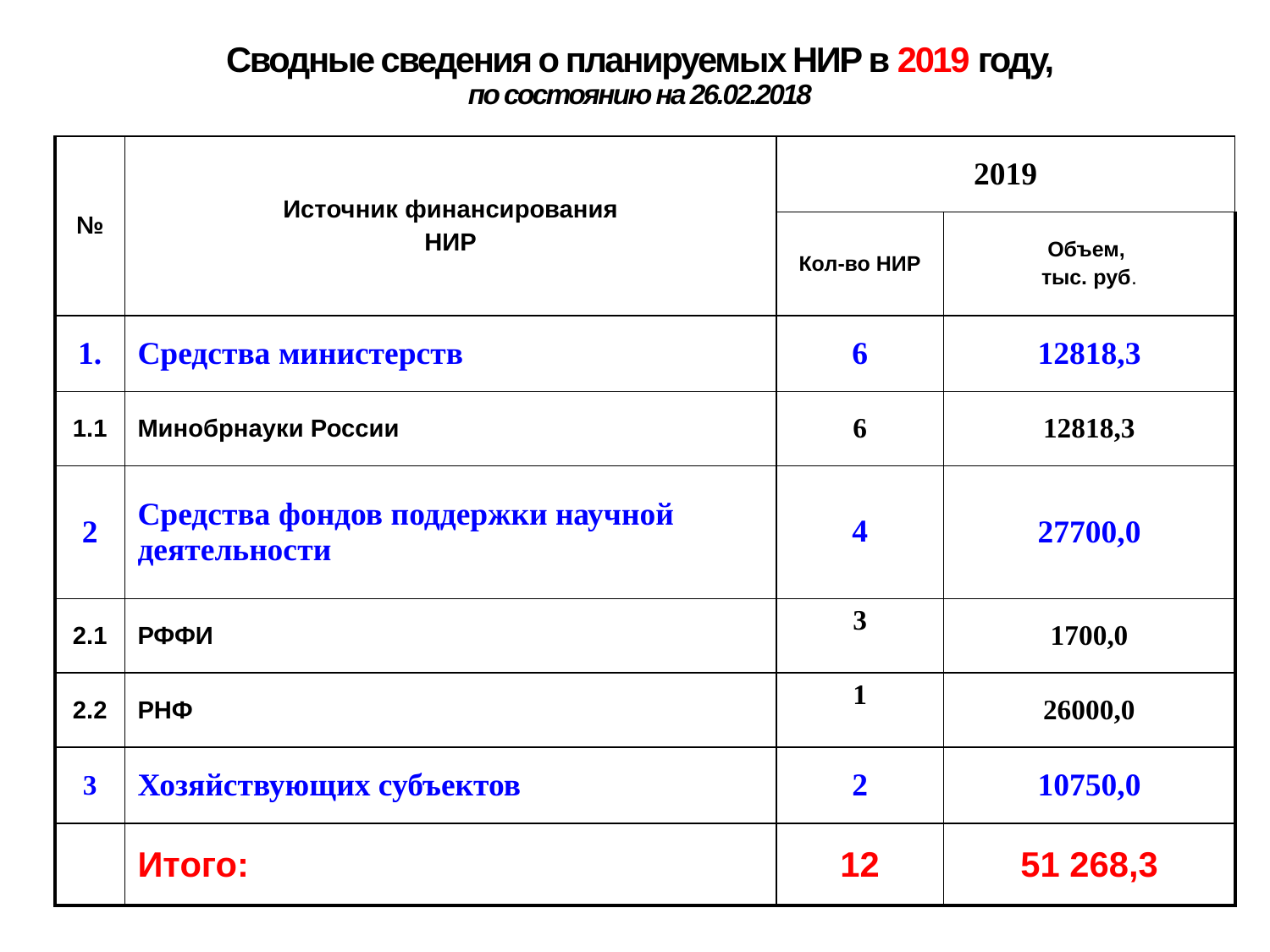

# Сводные сведения о планируемых НИР в 2019 году, по состоянию на 26.02.2018
| № | Источник финансирования НИР | 2019 |  |
| --- | --- | --- | --- |
|  |  | Кол-во НИР | Объем, тыс. руб. |
| 1. | Средства министерств | 6 | 12818,3 |
| 1.1 | Минобрнауки России | 6 | 12818,3 |
| 2 | Средства фондов поддержки научной деятельности | 4 | 27700,0 |
| 2.1 | РФФИ | 3 | 1700,0 |
| 2.2 | РНФ | 1 | 26000,0 |
| 3 | Хозяйствующих субъектов | 2 | 10750,0 |
|  | Итого: | 12 | 51 268,3 |